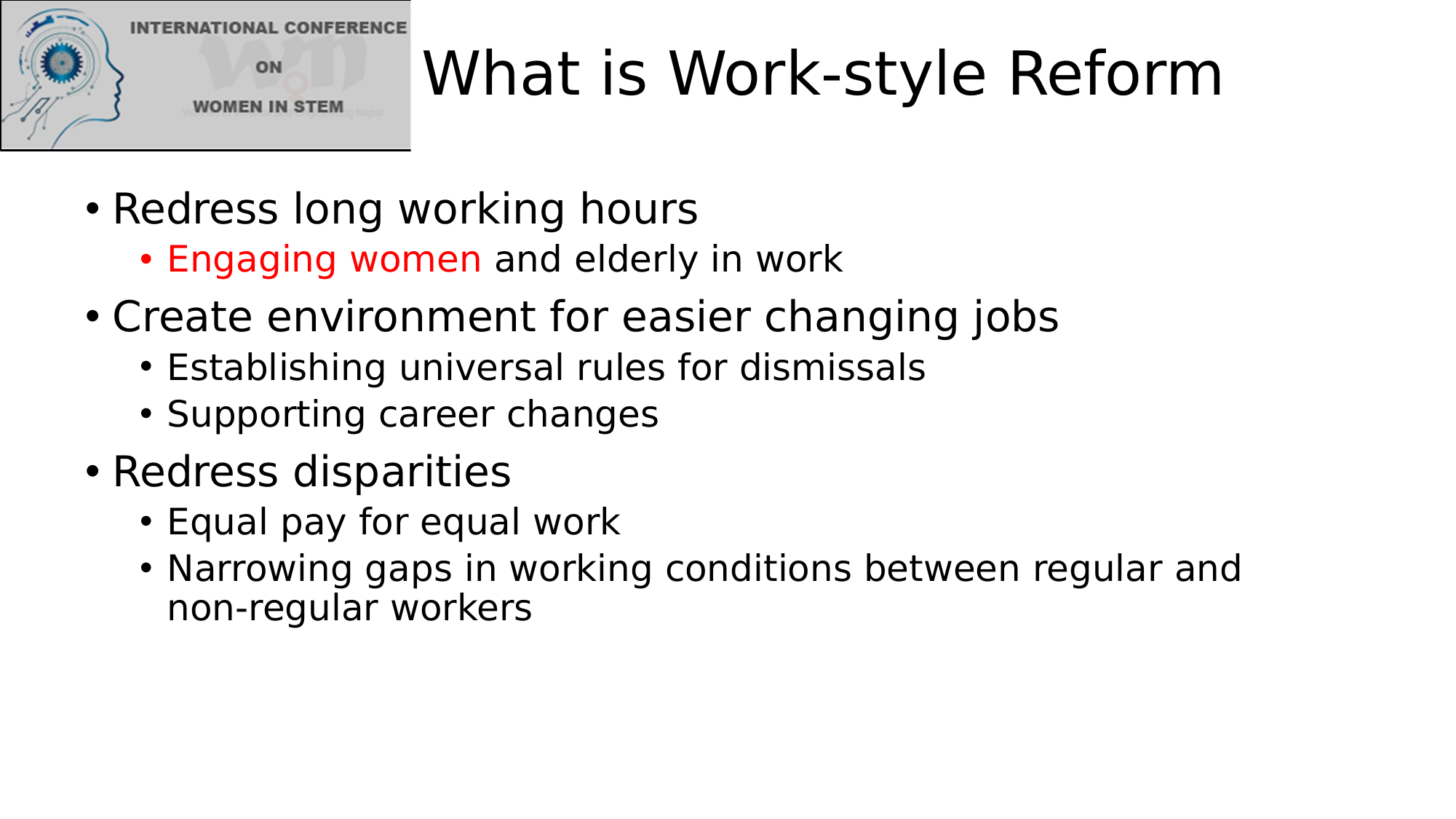

# What is Work-style Reform
Redress long working hours
Engaging women and elderly in work
Create environment for easier changing jobs
Establishing universal rules for dismissals
Supporting career changes
Redress disparities
Equal pay for equal work
Narrowing gaps in working conditions between regular and non-regular workers